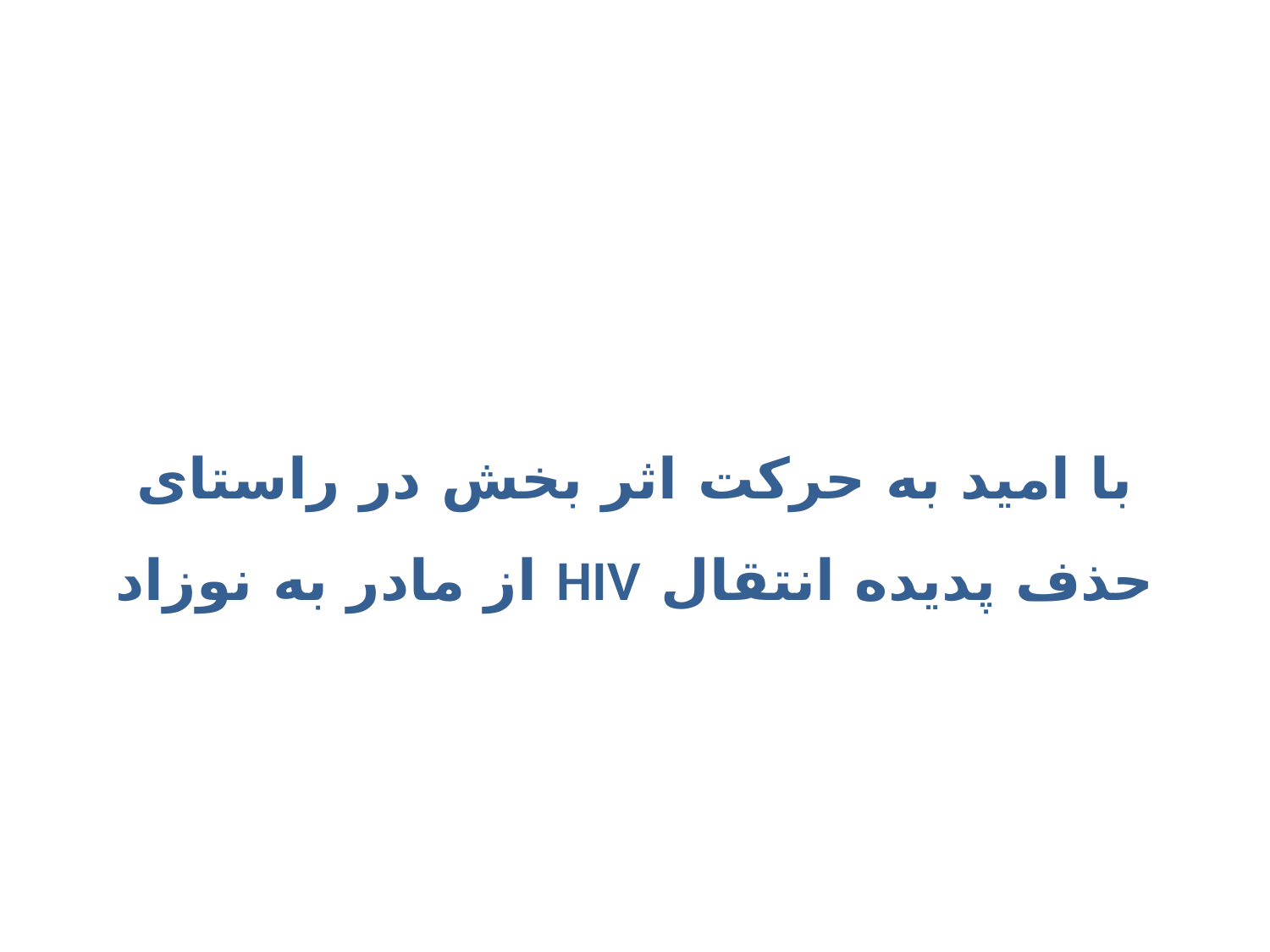

با امید به حرکت اثر بخش در راستای حذف پدیده انتقال HIV از مادر به نوزاد